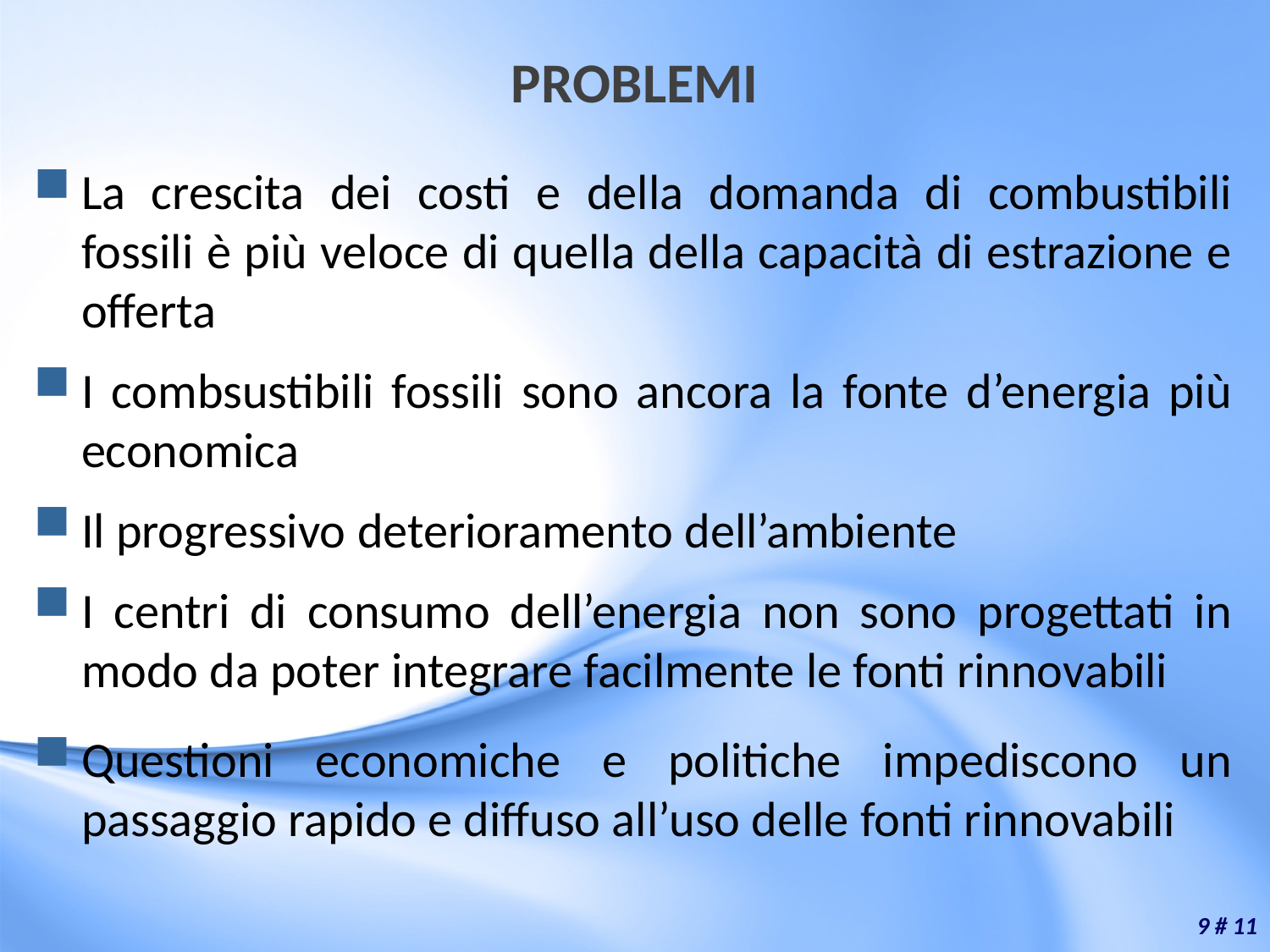

# PROBLEMI
La crescita dei costi e della domanda di combustibili fossili è più veloce di quella della capacità di estrazione e offerta
I combsustibili fossili sono ancora la fonte d’energia più economica
Il progressivo deterioramento dell’ambiente
I centri di consumo dell’energia non sono progettati in modo da poter integrare facilmente le fonti rinnovabili
Questioni economiche e politiche impediscono un passaggio rapido e diffuso all’uso delle fonti rinnovabili
9 # 11